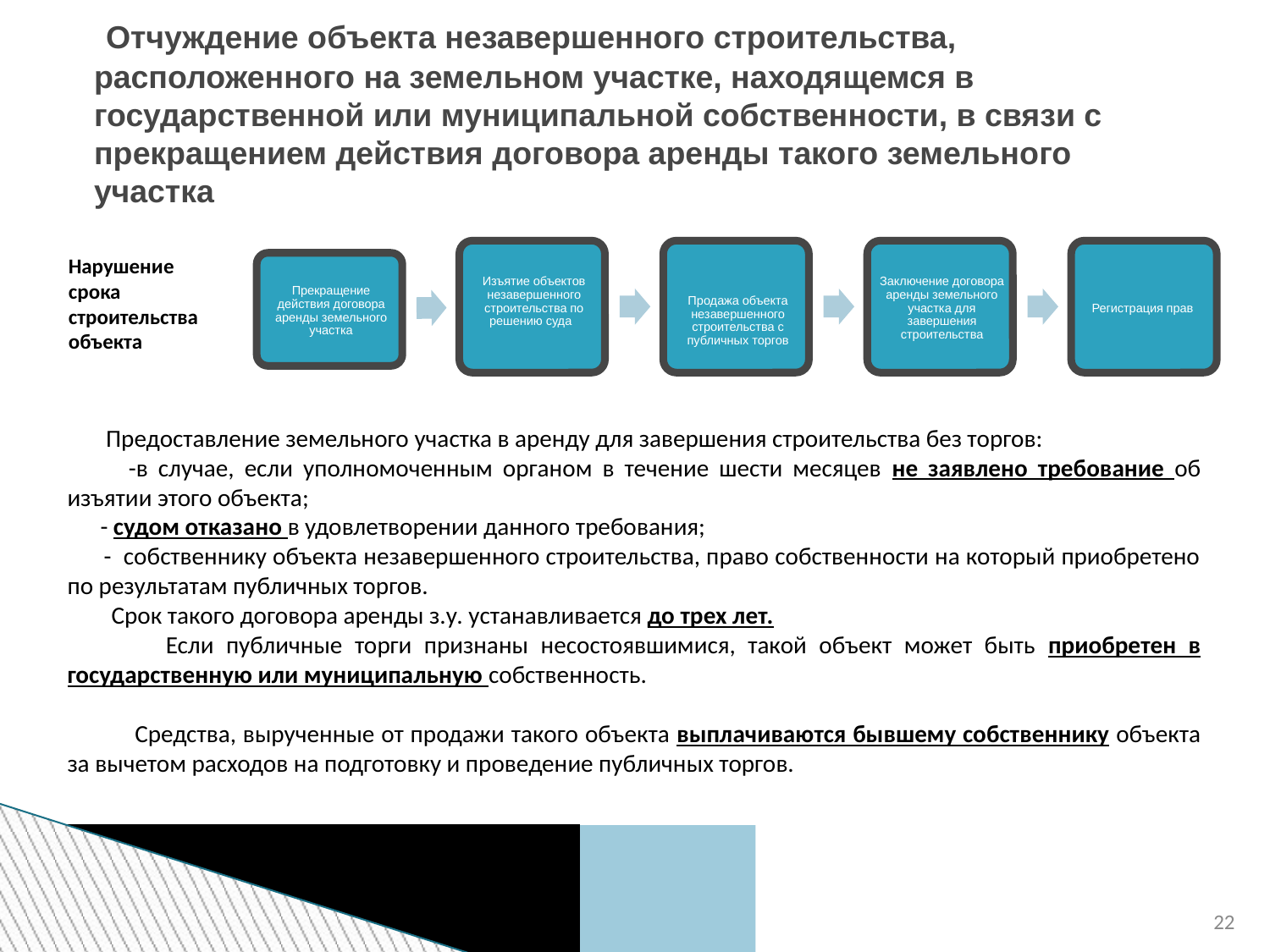

Отчуждение объекта незавершенного строительства, расположенного на земельном участке, находящемся в государственной или муниципальной собственности, в связи с прекращением действия договора аренды такого земельного участка
Изъятие объектов незавершенного строительства по решению суда   предварительном

Продажа объекта незавершенного строительства с публичных торгов

Заключение договора аренды земельного участка для завершения строительства
Регистрация прав

Нарушение срока строительства объекта
Прекращение действия договора аренды земельного участка

       Предоставление земельного участка в аренду для завершения строительства без торгов:
      -в случае, если уполномоченным органом в течение шести месяцев не заявлено требование об изъятии этого объекта;
      - судом отказано в удовлетворении данного требования;
      -  собственнику объекта незавершенного строительства, право собственности на который приобретено по результатам публичных торгов.
        Срок такого договора аренды з.у. устанавливается до трех лет.
        Если публичные торги признаны несостоявшимися, такой объект может быть приобретен в государственную или муниципальную собственность.

          Средства, вырученные от продажи такого объекта выплачиваются бывшему собственнику объекта за вычетом расходов на подготовку и проведение публичных торгов.

22